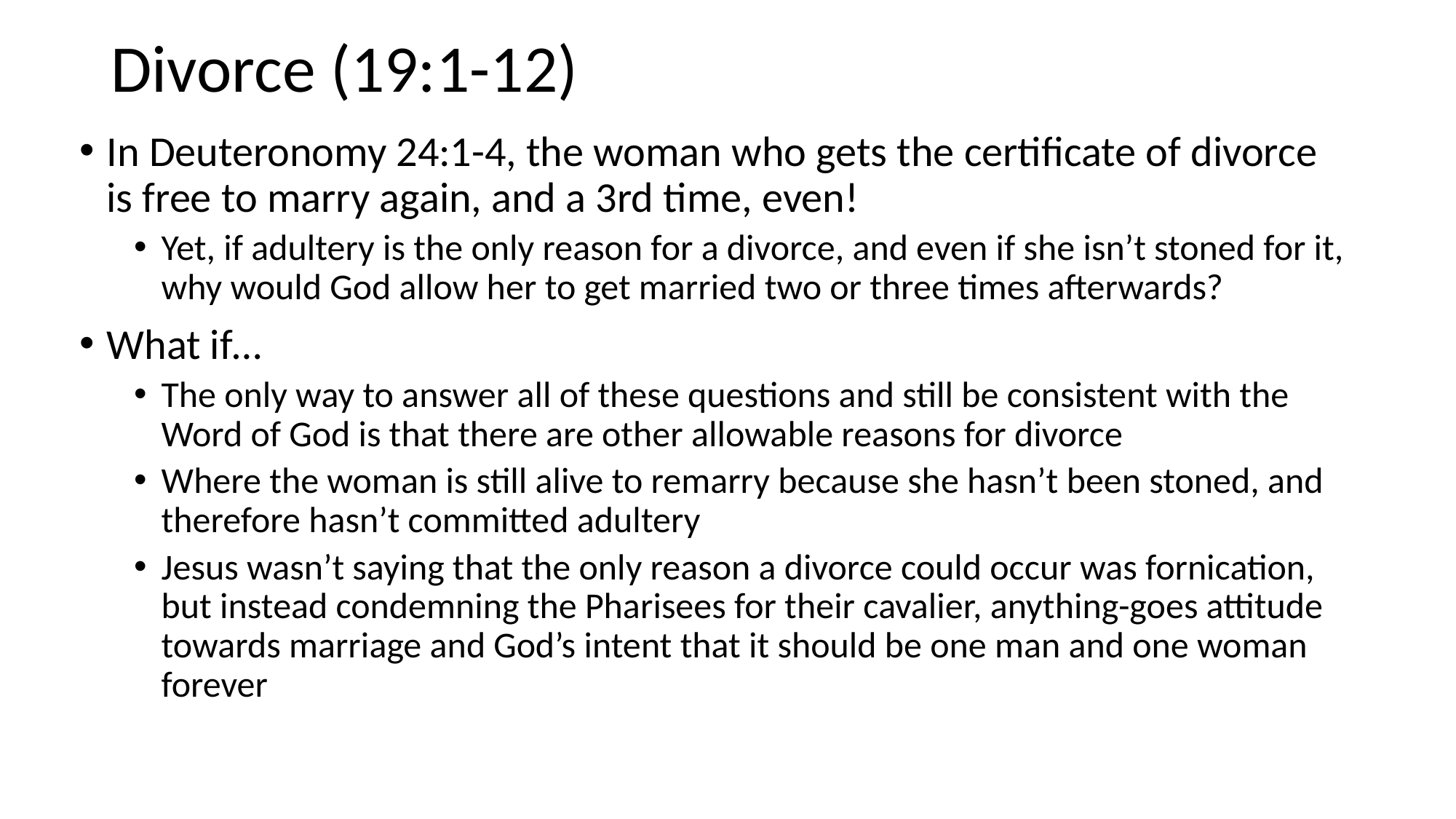

# Divorce (19:1-12)
In Deuteronomy 24:1-4, the woman who gets the certificate of divorce is free to marry again, and a 3rd time, even!
Yet, if adultery is the only reason for a divorce, and even if she isn’t stoned for it, why would God allow her to get married two or three times afterwards?
What if…
The only way to answer all of these questions and still be consistent with the Word of God is that there are other allowable reasons for divorce
Where the woman is still alive to remarry because she hasn’t been stoned, and therefore hasn’t committed adultery
Jesus wasn’t saying that the only reason a divorce could occur was fornication, but instead condemning the Pharisees for their cavalier, anything-goes attitude towards marriage and God’s intent that it should be one man and one woman forever